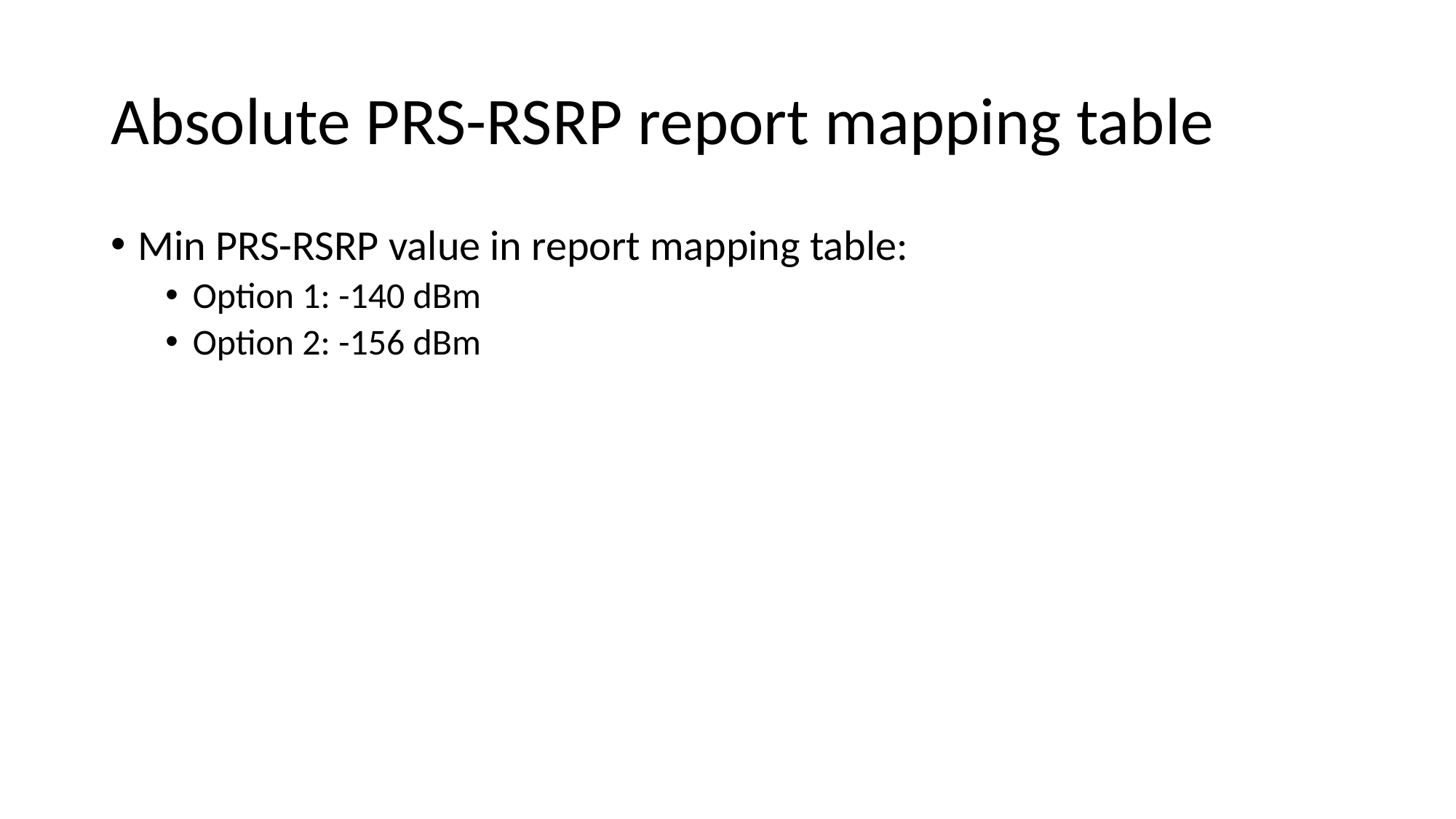

# Absolute PRS-RSRP report mapping table
Min PRS-RSRP value in report mapping table:
Option 1: -140 dBm
Option 2: -156 dBm